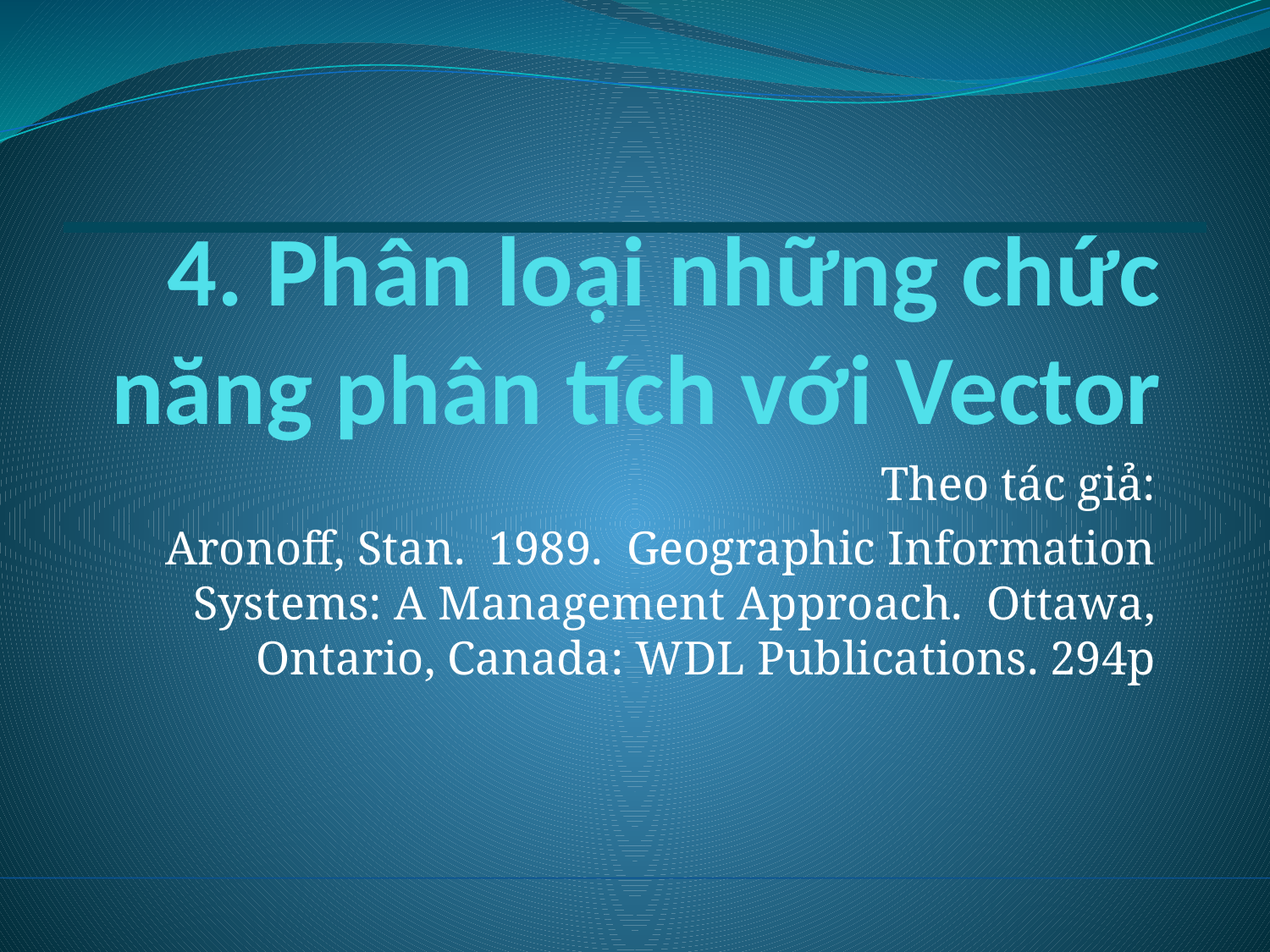

# 4. Phân loại những chức năng phân tích với Vector
Theo tác giả:
Aronoff, Stan.  1989.  Geographic Information Systems: A Management Approach.  Ottawa, Ontario, Canada: WDL Publications. 294p